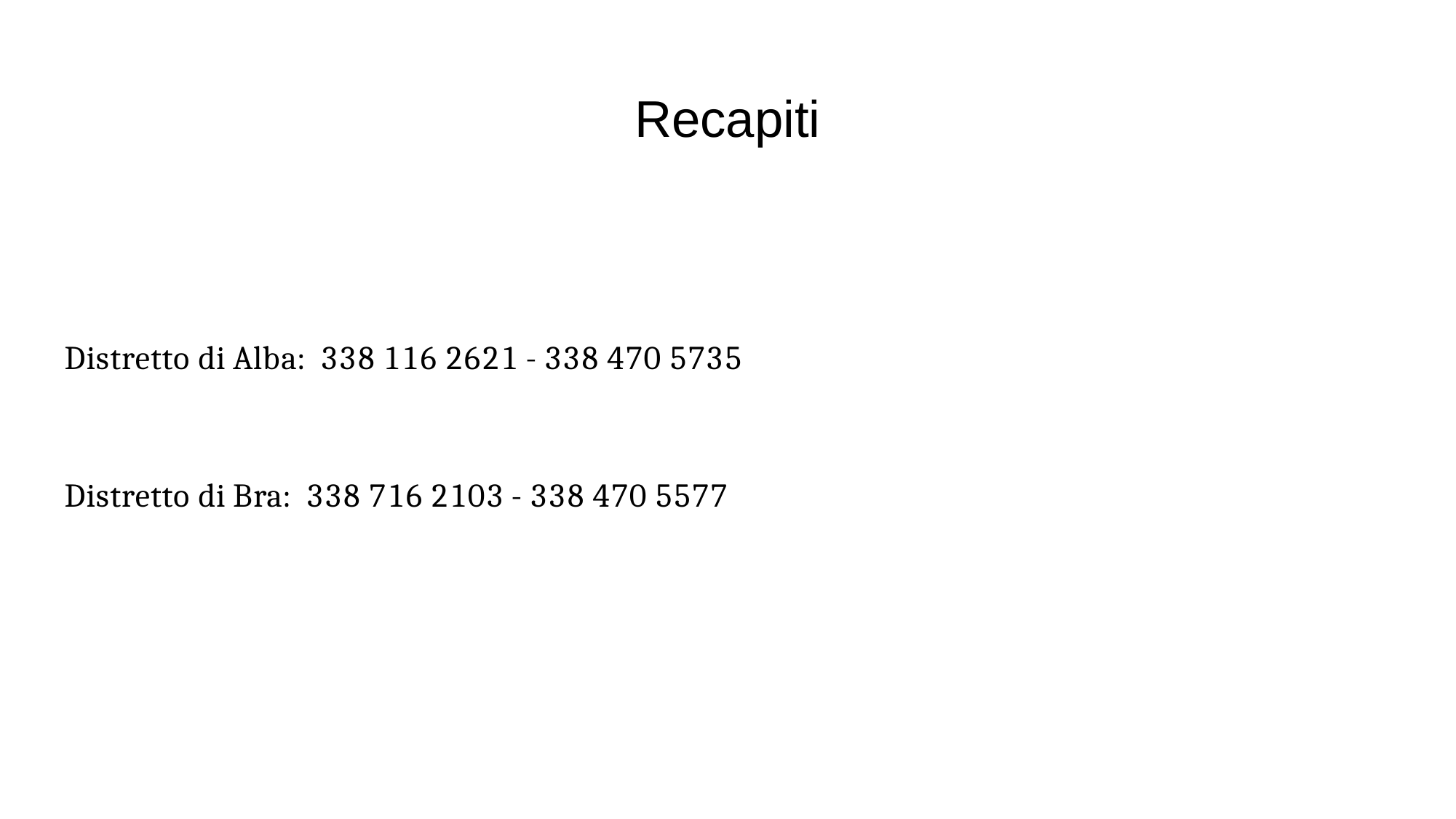

# Recapiti

Distretto di Alba:  338 116 2621 - 338 470 5735

Distretto di Bra:  338 716 2103 - 338 470 5577